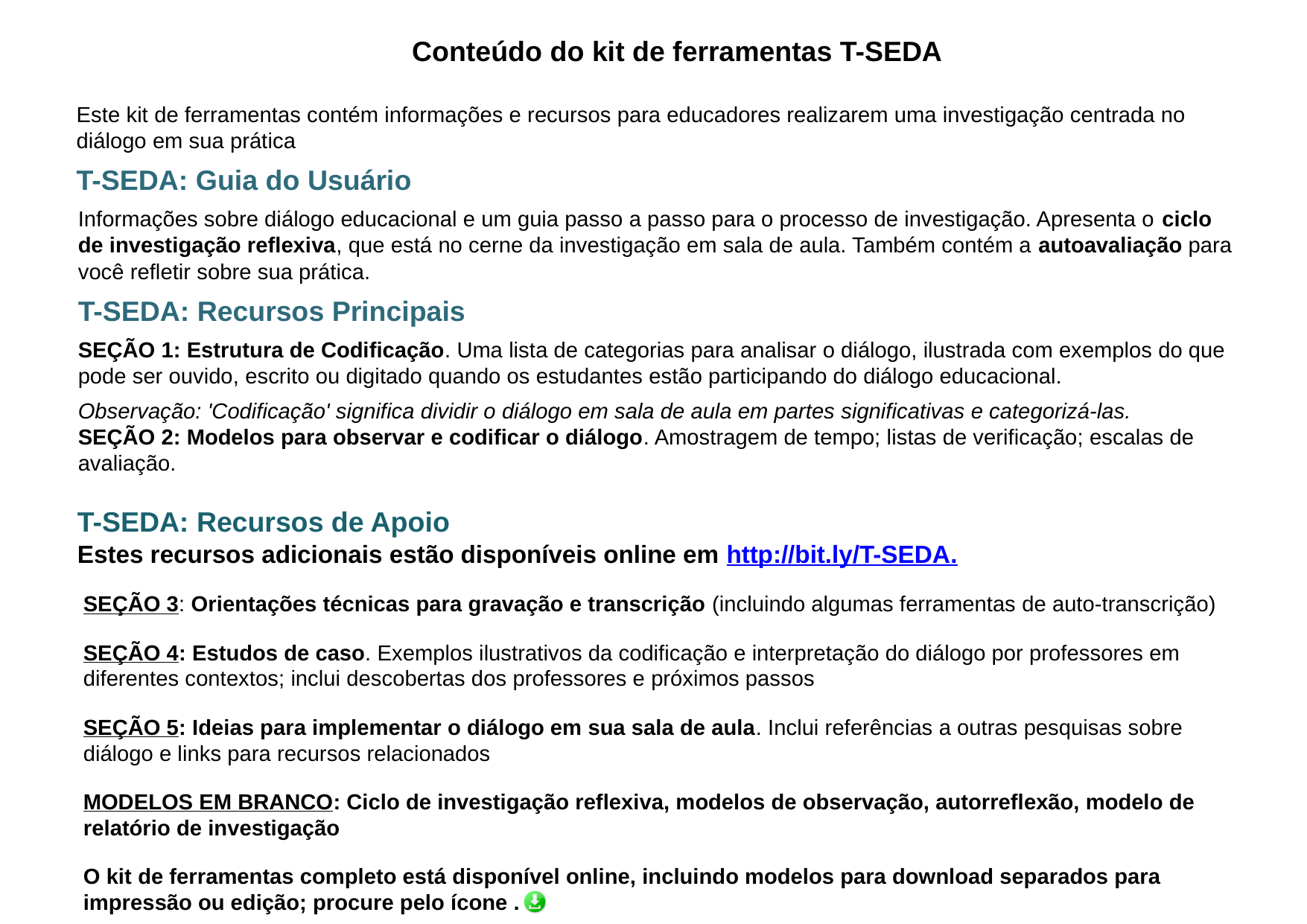

Conteúdo do kit de ferramentas T-SEDA

Este kit de ferramentas contém informações e recursos para educadores realizarem uma investigação centrada no diálogo em sua prática
T-SEDA: Guia do Usuário
Informações sobre diálogo educacional e um guia passo a passo para o processo de investigação. Apresenta o ciclo de investigação reflexiva, que está no cerne da investigação em sala de aula. Também contém a autoavaliação para você refletir sobre sua prática.
T-SEDA: Recursos Principais
SEÇÃO 1: Estrutura de Codificação. Uma lista de categorias para analisar o diálogo, ilustrada com exemplos do que pode ser ouvido, escrito ou digitado quando os estudantes estão participando do diálogo educacional.
Observação: 'Codificação' significa dividir o diálogo em sala de aula em partes significativas e categorizá-las.
SEÇÃO 2: Modelos para observar e codificar o diálogo. Amostragem de tempo; listas de verificação; escalas de avaliação.

T-SEDA: Recursos de Apoio
Estes recursos adicionais estão disponíveis online em http://bit.ly/T-SEDA.
SEÇÃO 3: Orientações técnicas para gravação e transcrição (incluindo algumas ferramentas de auto-transcrição)
SEÇÃO 4: Estudos de caso. Exemplos ilustrativos da codificação e interpretação do diálogo por professores em diferentes contextos; inclui descobertas dos professores e próximos passos
SEÇÃO 5: Ideias para implementar o diálogo em sua sala de aula. Inclui referências a outras pesquisas sobre diálogo e links para recursos relacionados
MODELOS EM BRANCO: Ciclo de investigação reflexiva, modelos de observação, autorreflexão, modelo de relatório de investigação
O kit de ferramentas completo está disponível online, incluindo modelos para download separados para impressão ou edição; procure pelo ícone .